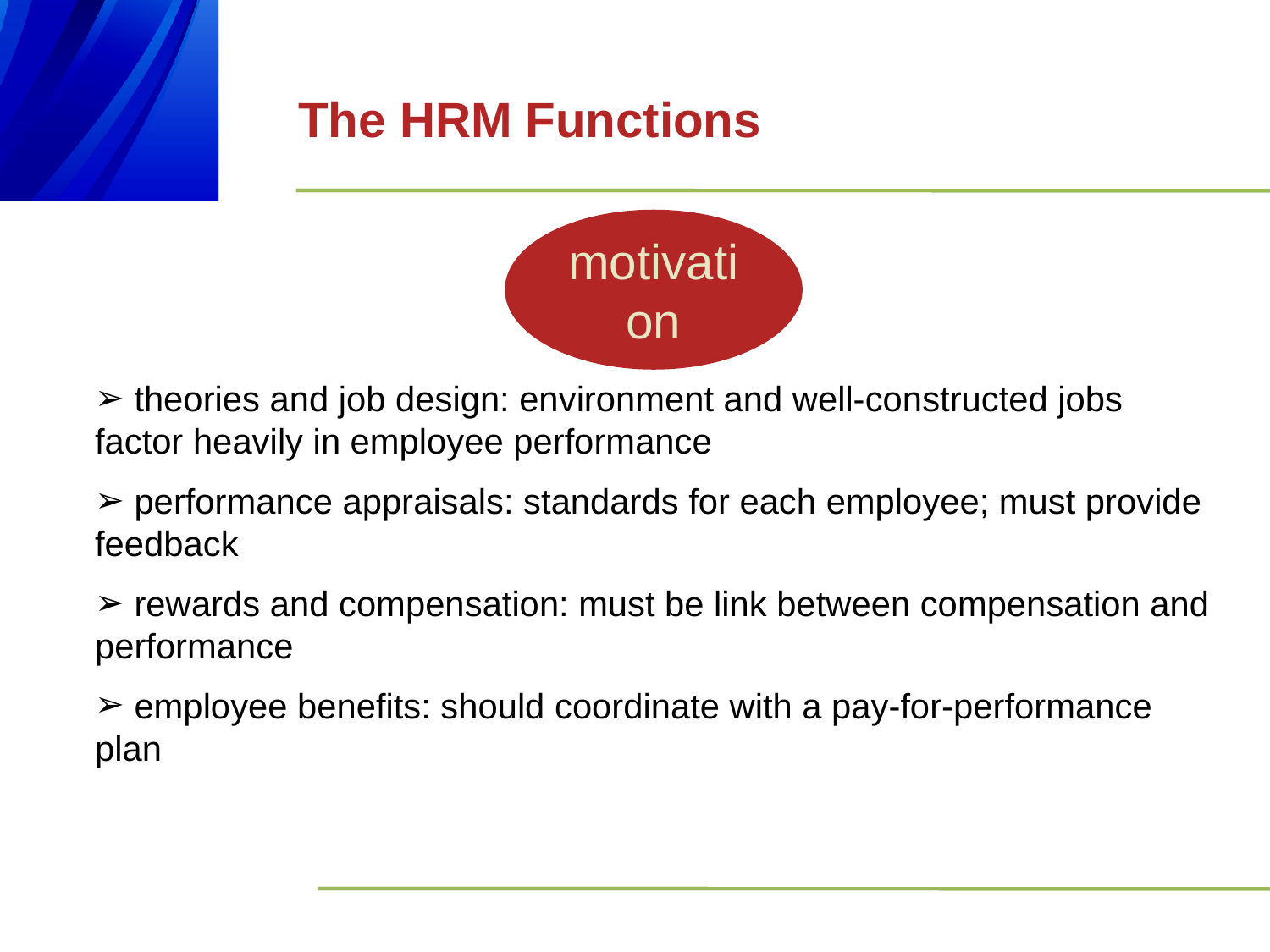

# The HRM Functions
motivation
 theories and job design: environment and well-constructed jobs factor heavily in employee performance
 performance appraisals: standards for each employee; must provide feedback
 rewards and compensation: must be link between compensation and performance
 employee benefits: should coordinate with a pay-for-performance plan